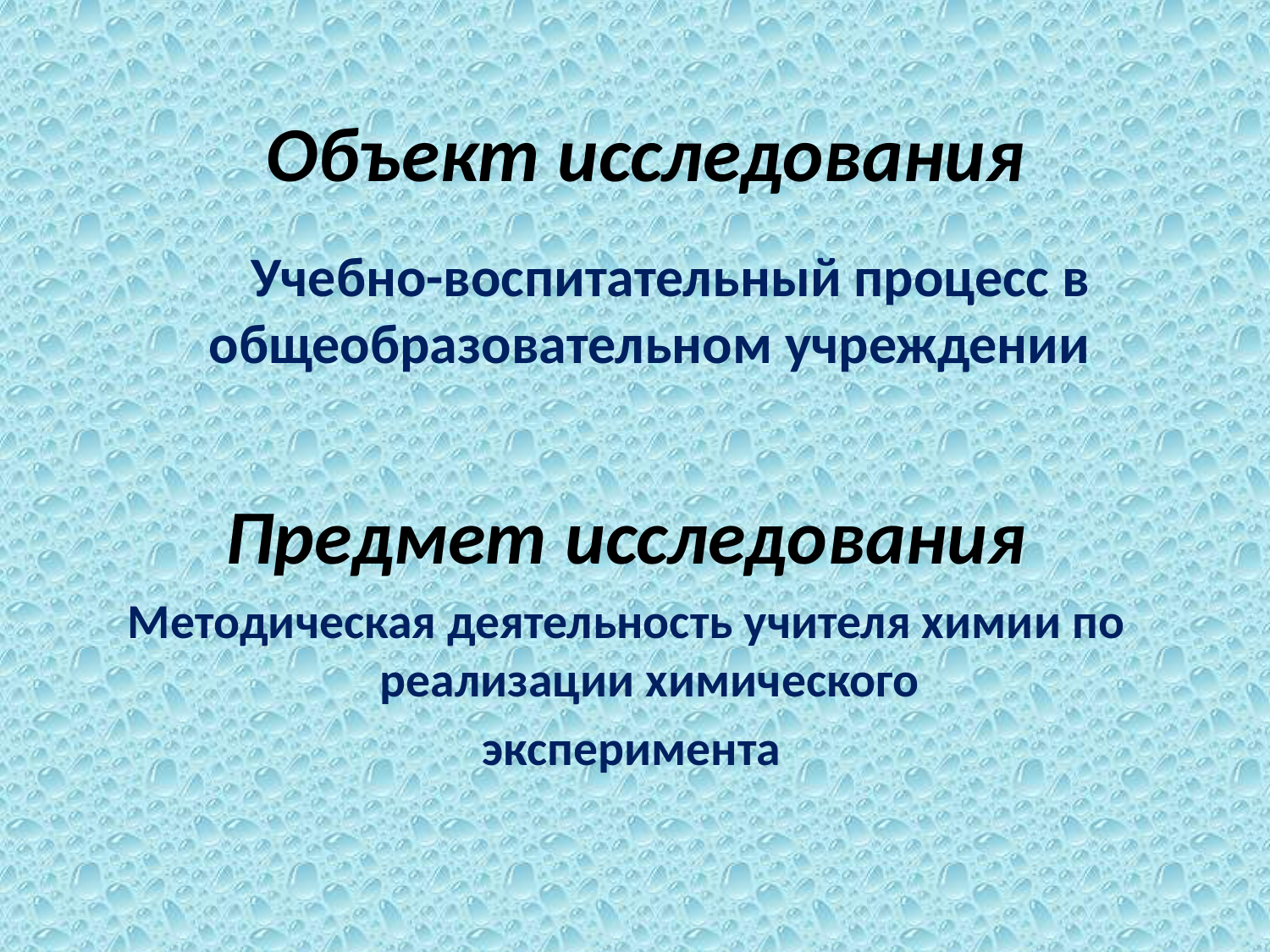

# Объект исследования

       Учебно-воспитательный процесс в общеобразовательном учреждении

Предмет исследования
Методическая деятельность учителя химии по реализации химического
 эксперимента